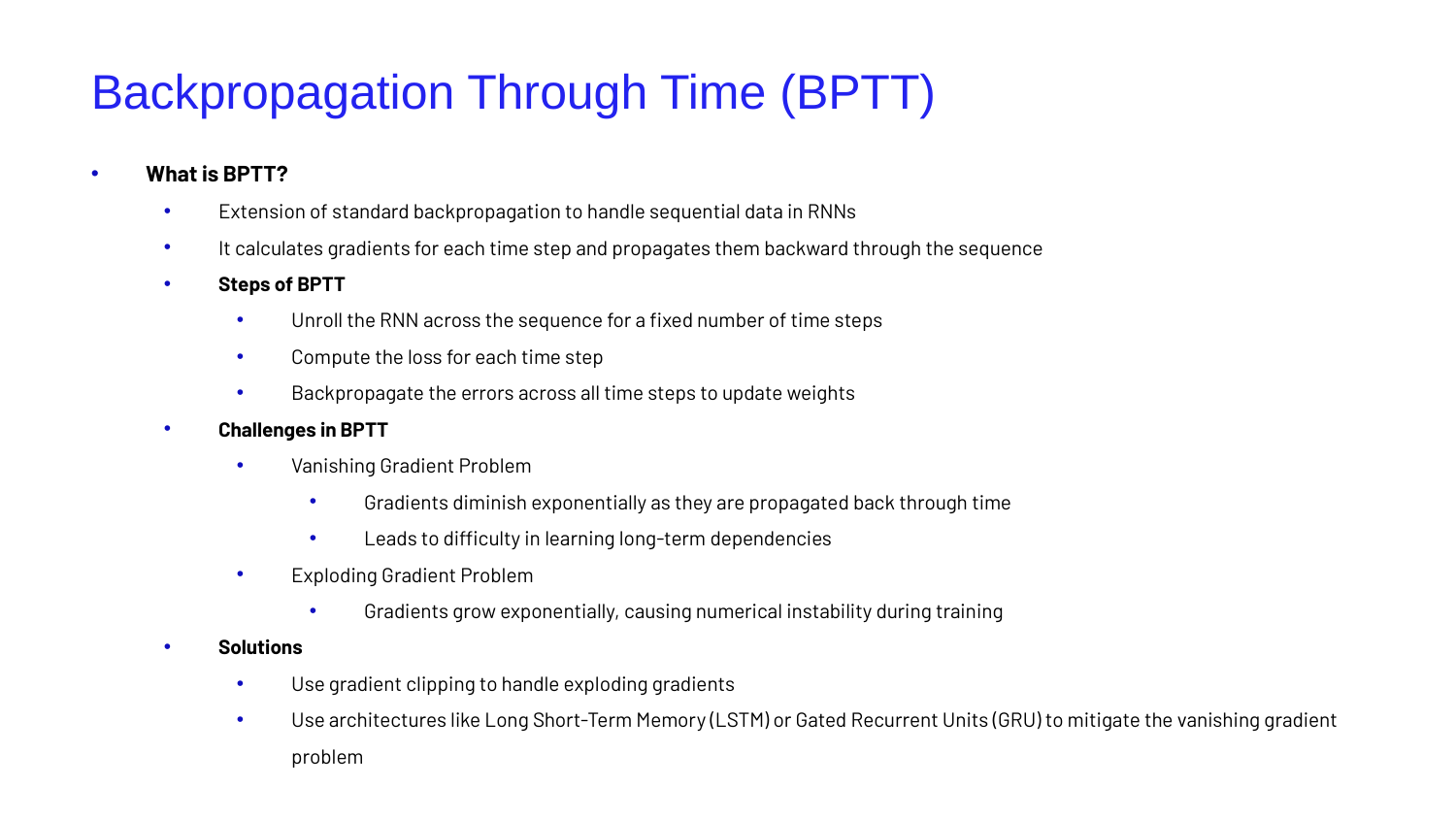

Backpropagation Through Time (BPTT)
What is BPTT?
Extension of standard backpropagation to handle sequential data in RNNs
It calculates gradients for each time step and propagates them backward through the sequence
Steps of BPTT
Unroll the RNN across the sequence for a fixed number of time steps
Compute the loss for each time step
Backpropagate the errors across all time steps to update weights
Challenges in BPTT
Vanishing Gradient Problem
Gradients diminish exponentially as they are propagated back through time
Leads to difficulty in learning long-term dependencies
Exploding Gradient Problem
Gradients grow exponentially, causing numerical instability during training
Solutions
Use gradient clipping to handle exploding gradients
Use architectures like Long Short-Term Memory (LSTM) or Gated Recurrent Units (GRU) to mitigate the vanishing gradient problem